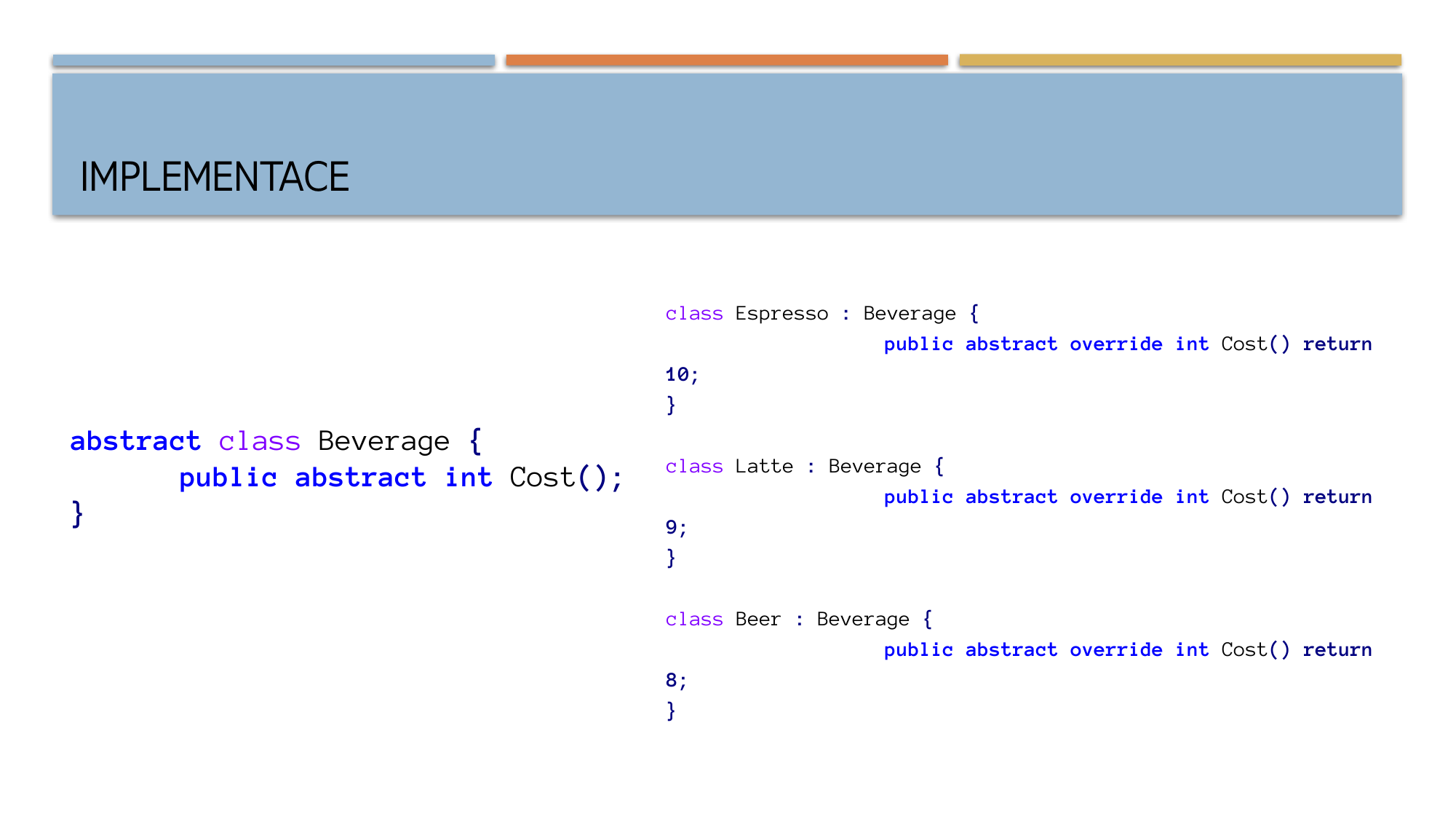

Implementace

class Espresso : Beverage {
		public abstract override int Cost() return 10;
}

class Latte : Beverage {
		public abstract override int Cost() return 9;
}

class Beer : Beverage {
		public abstract override int Cost() return 8;
}
abstract class Beverage {
	public abstract int Cost();
}